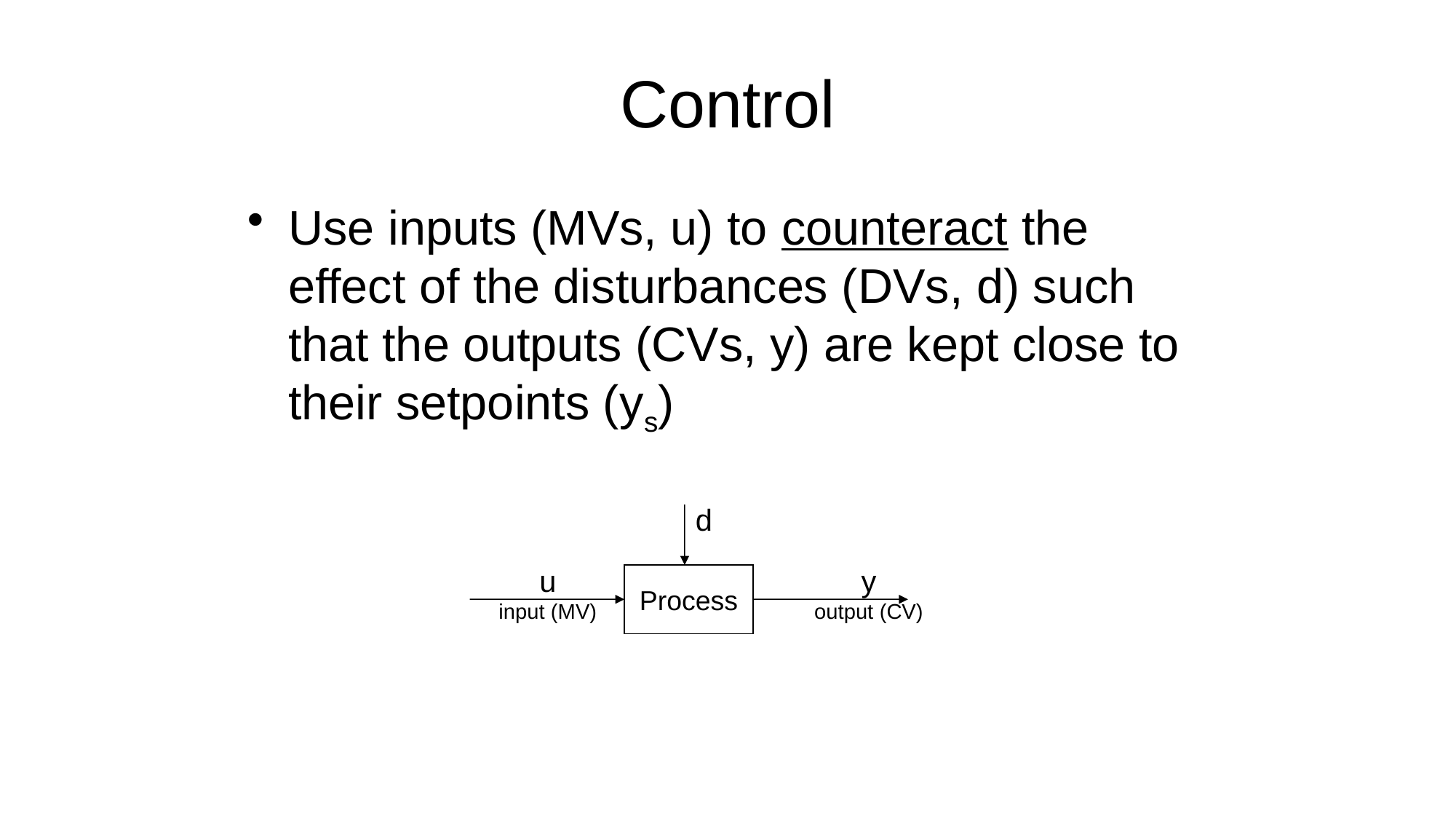

# Control
Use inputs (MVs, u) to counteract the effect of the disturbances (DVs, d) such that the outputs (CVs, y) are kept close to their setpoints (ys)
d

u
input (MV)
y
output (CV)
Process